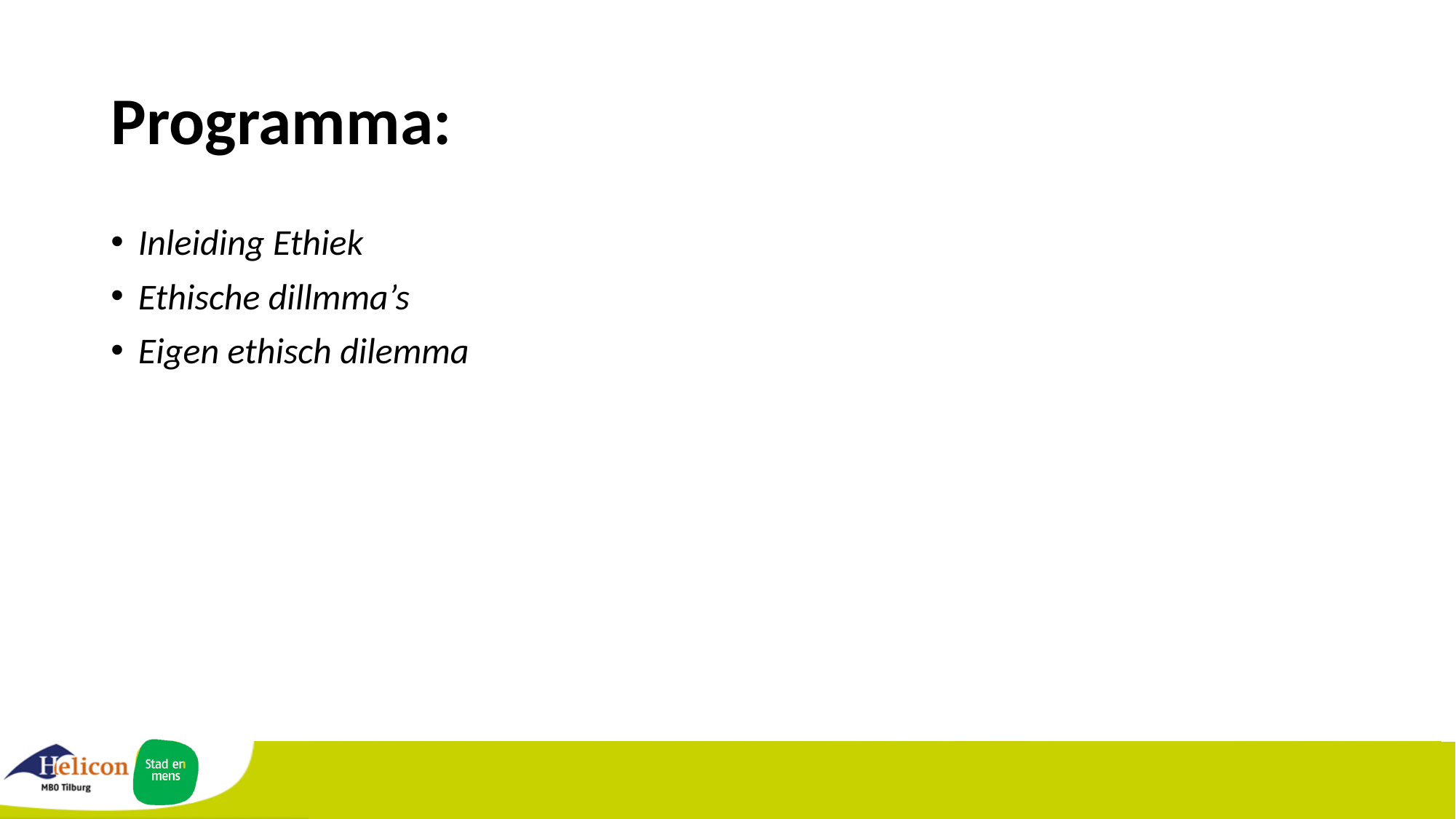

# Programma:
Inleiding Ethiek
Ethische dillmma’s
Eigen ethisch dilemma